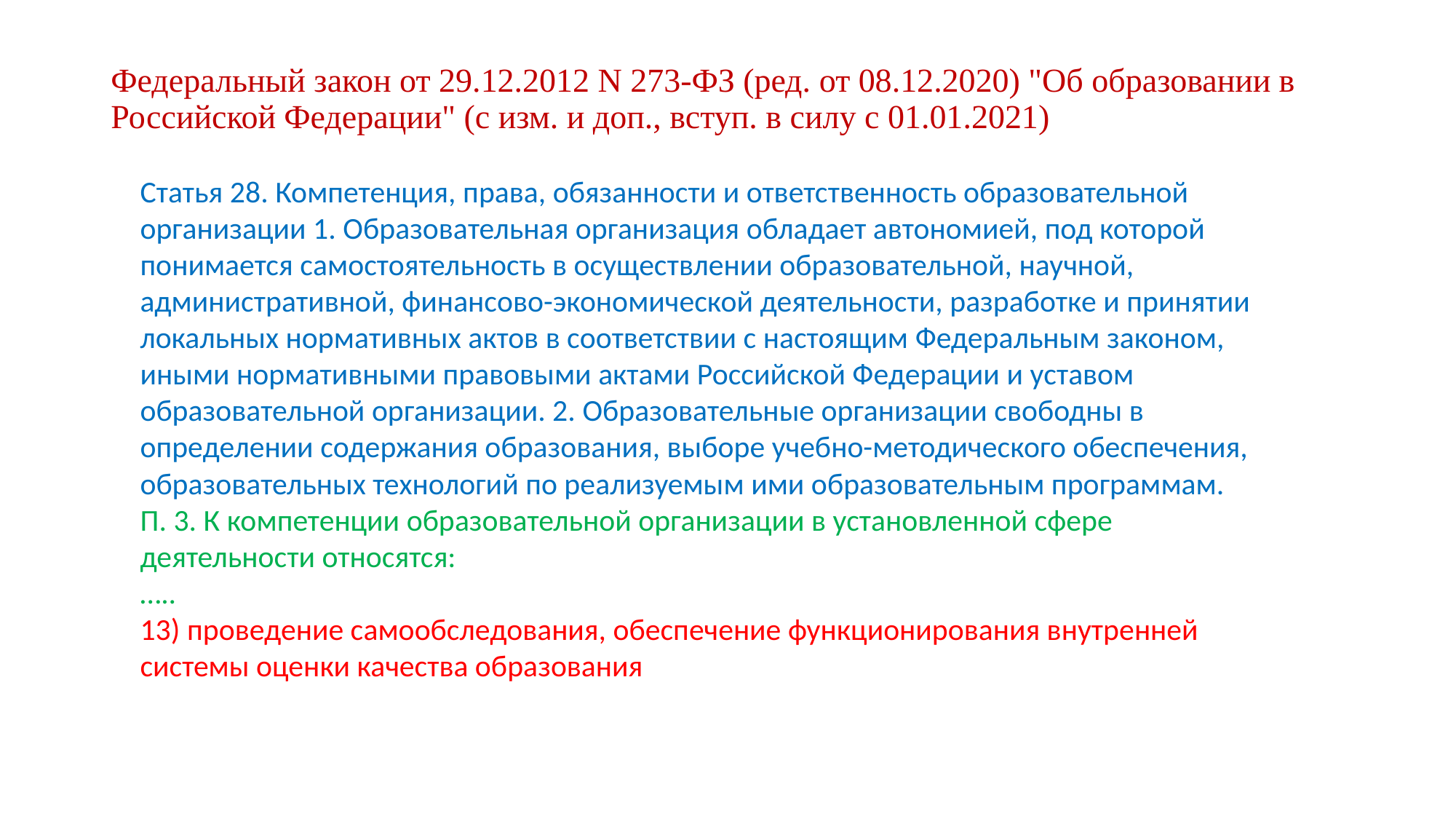

# Федеральный закон от 29.12.2012 N 273-ФЗ (ред. от 08.12.2020) "Об образовании в Российской Федерации" (с изм. и доп., вступ. в силу с 01.01.2021)
Статья 28. Компетенция, права, обязанности и ответственность образовательной организации 1. Образовательная организация обладает автономией, под которой понимается самостоятельность в осуществлении образовательной, научной, административной, финансово-экономической деятельности, разработке и принятии локальных нормативных актов в соответствии с настоящим Федеральным законом, иными нормативными правовыми актами Российской Федерации и уставом образовательной организации. 2. Образовательные организации свободны в определении содержания образования, выборе учебно-методического обеспечения, образовательных технологий по реализуемым ими образовательным программам.
П. 3. К компетенции образовательной организации в установленной сфере деятельности относятся:
…..
13) проведение самообследования, обеспечение функционирования внутренней системы оценки качества образования